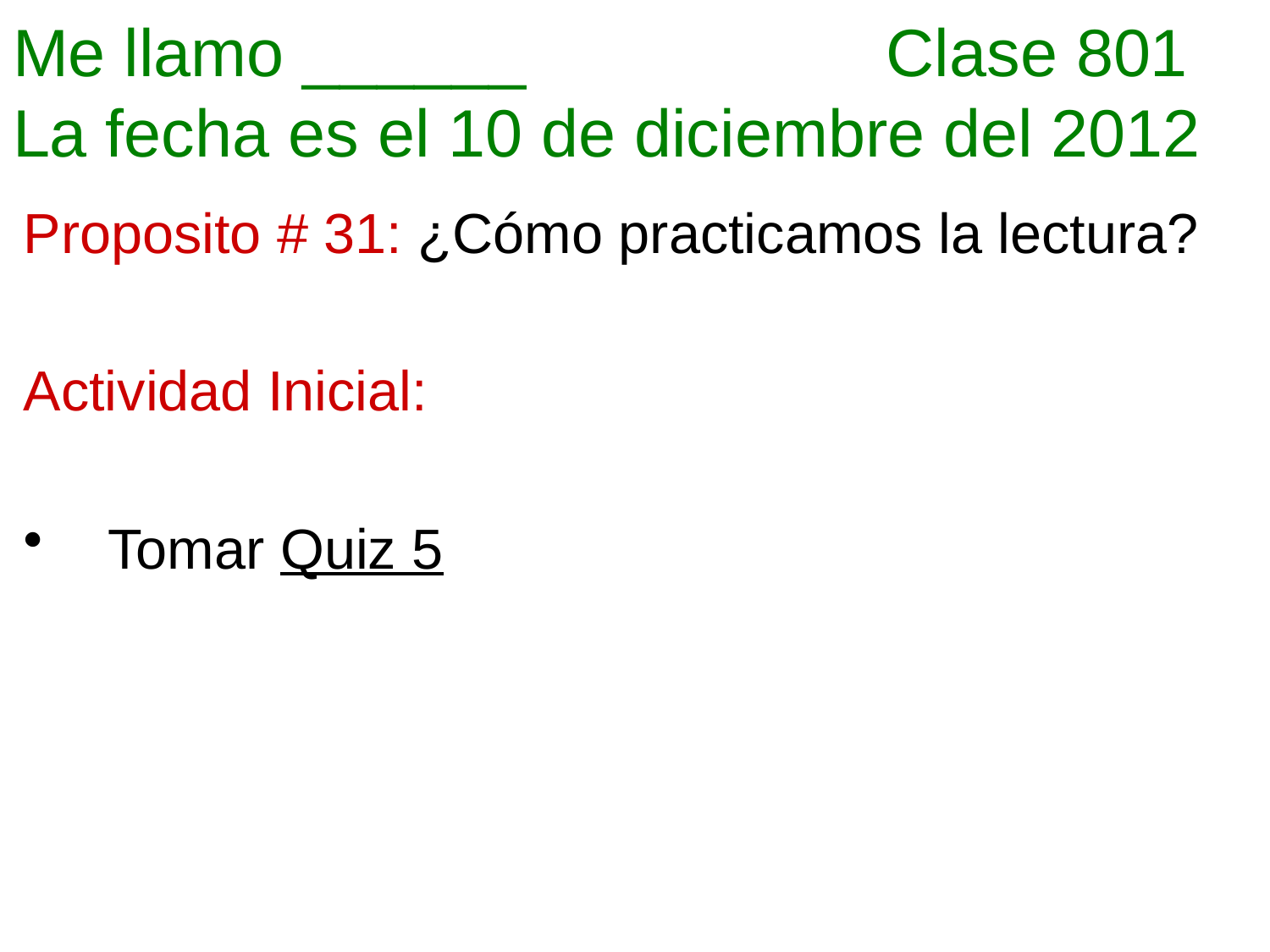

# Me llamo ______		      Clase 801 La fecha es el 10 de diciembre del 2012
Proposito # 31: ¿Cómo practicamos la lectura?

Actividad Inicial:

Tomar Quiz 5